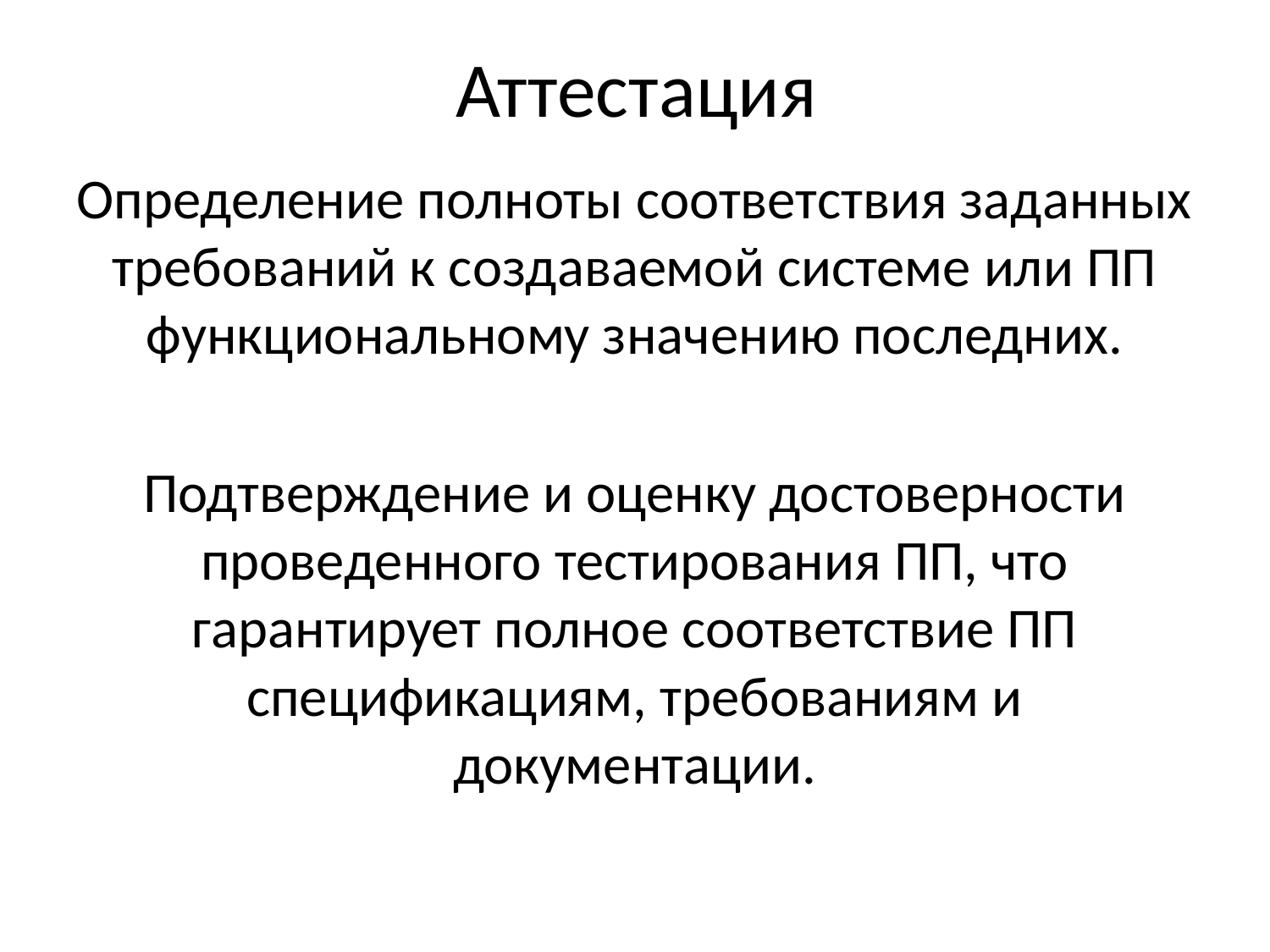

# Аттестация
Определение полноты соответствия заданных требований к создаваемой системе или ПП функциональному значению последних.

Подтверждение и оценку достоверности проведенного тестирования ПП, что гарантирует полное соответствие ПП спецификациям, требованиям и документации.